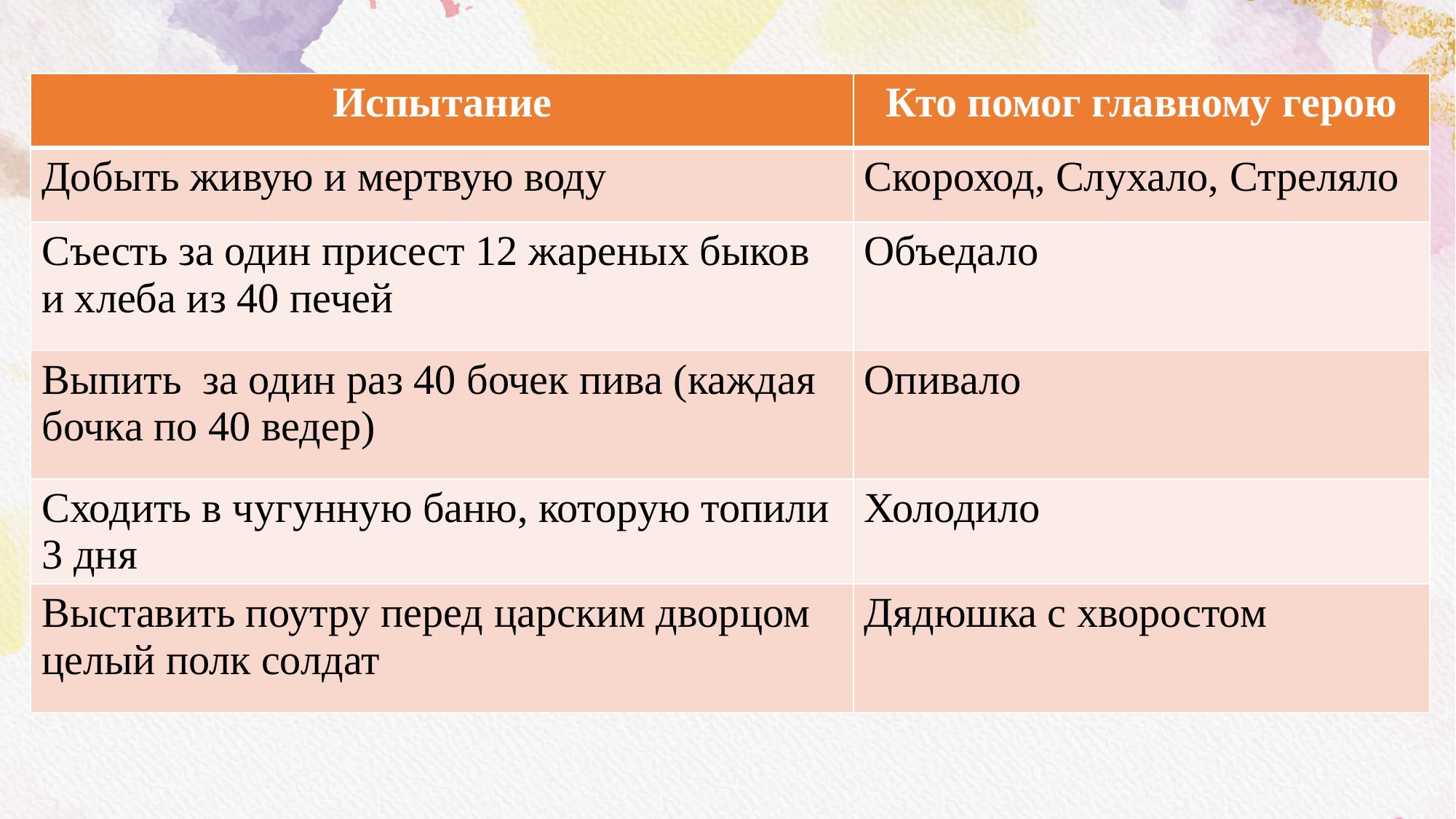

| Испытание | Кто помог главному герою |
| --- | --- |
| Добыть живую и мертвую воду | Скороход, Слухало, Стреляло |
| Съесть за один присест 12 жареных быков и хлеба из 40 печей | Объедало |
| Выпить за один раз 40 бочек пива (каждая бочка по 40 ведер) | Опивало |
| Сходить в чугунную баню, которую топили 3 дня | Холодило |
| Выставить поутру перед царским дворцом целый полк солдат | Дядюшка с хворостом |